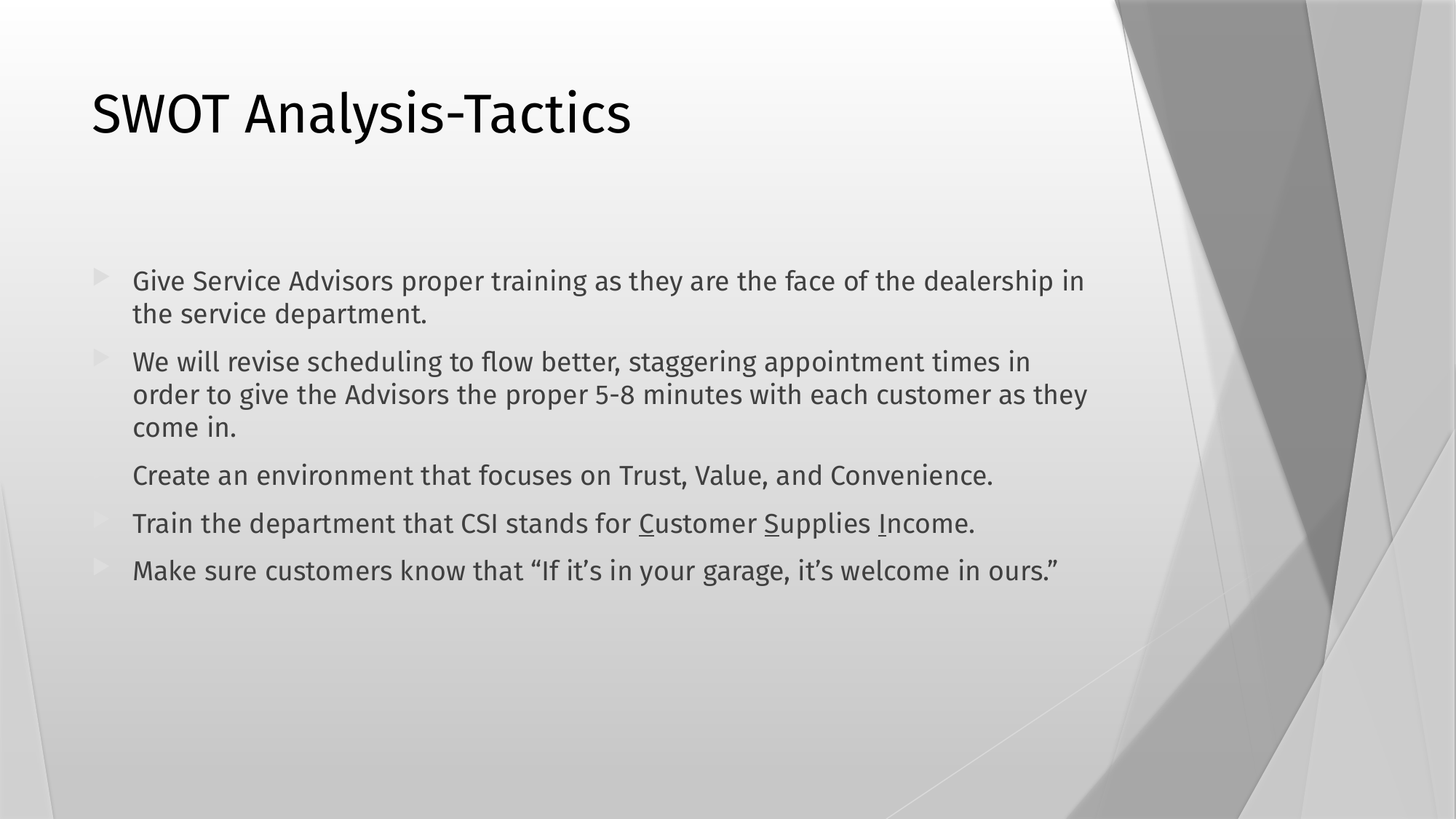

# SWOT Analysis-Tactics
Give Service Advisors proper training as they are the face of the dealership in the service department.
We will revise scheduling to flow better, staggering appointment times in order to give the Advisors the proper 5-8 minutes with each customer as they come in.
Create an environment that focuses on Trust, Value, and Convenience.
Train the department that CSI stands for Customer Supplies Income.
Make sure customers know that “If it’s in your garage, it’s welcome in ours.”